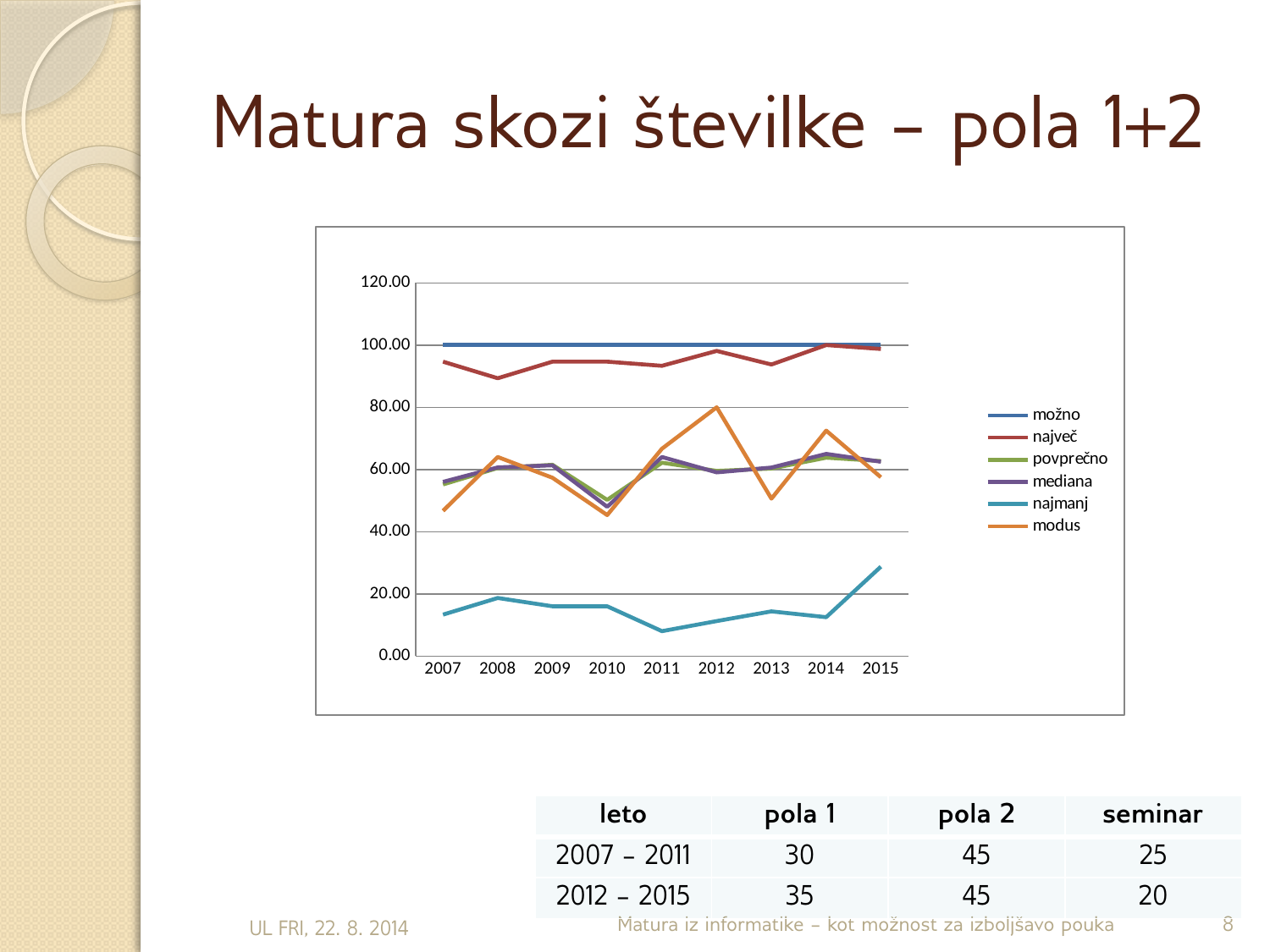

# Matura skozi številke – pola 1+2

### Chart

| Category | možno | največ | povprečno | mediana | najmanj | modus |
|---|---|---|---|---|---|---|
| 2007.0 | 100.0 | 94.6666666666667 | 55.18386714116249 | 56.0 | 13.3333333333333 | 46.66666666666669 |
| 2008.0 | 100.0 | 89.33333333333329 | 60.4720194647202 | 60.66666666666669 | 18.6666666666667 | 64.0 |
| 2009.0 | 100.0 | 94.6666666666667 | 61.5063063063063 | 61.3333333333333 | 16.0 | 57.3333333333333 |
| 2010.0 | 100.0 | 94.6666666666667 | 50.2136752136752 | 48.0 | 16.0 | 45.3333333333333 |
| 2011.0 | 100.0 | 93.33333333333329 | 62.1786163522013 | 64.0 | 8.0 | 66.6666666666667 |
| 2012.0 | 100.0 | 98.12499999999999 | 59.53125 | 59.0625 | 11.25 | 80.0 |
| 2013.0 | 100.0 | 93.75 | 60.297214673913 | 60.625 | 14.375 | 50.625 |
| 2014.0 | 100.0 | 100.0 | 63.78834355828219 | 65.0 | 12.5 | 72.5 |
| 2015.0 | 100.0 | 98.75 | 62.67948717948717 | 62.5 | 28.74999999999999 | 57.5 |
| leto | pola 1 | pola 2 | seminar |
| --- | --- | --- | --- |
| 2007 – 2011 | 30 | 45 | 25 |
| 2012 – 2015 | 35 | 45 | 20 |
Matura iz informatike – kot možnost za izboljšavo pouka
8
UL FRI, 22. 8. 2014